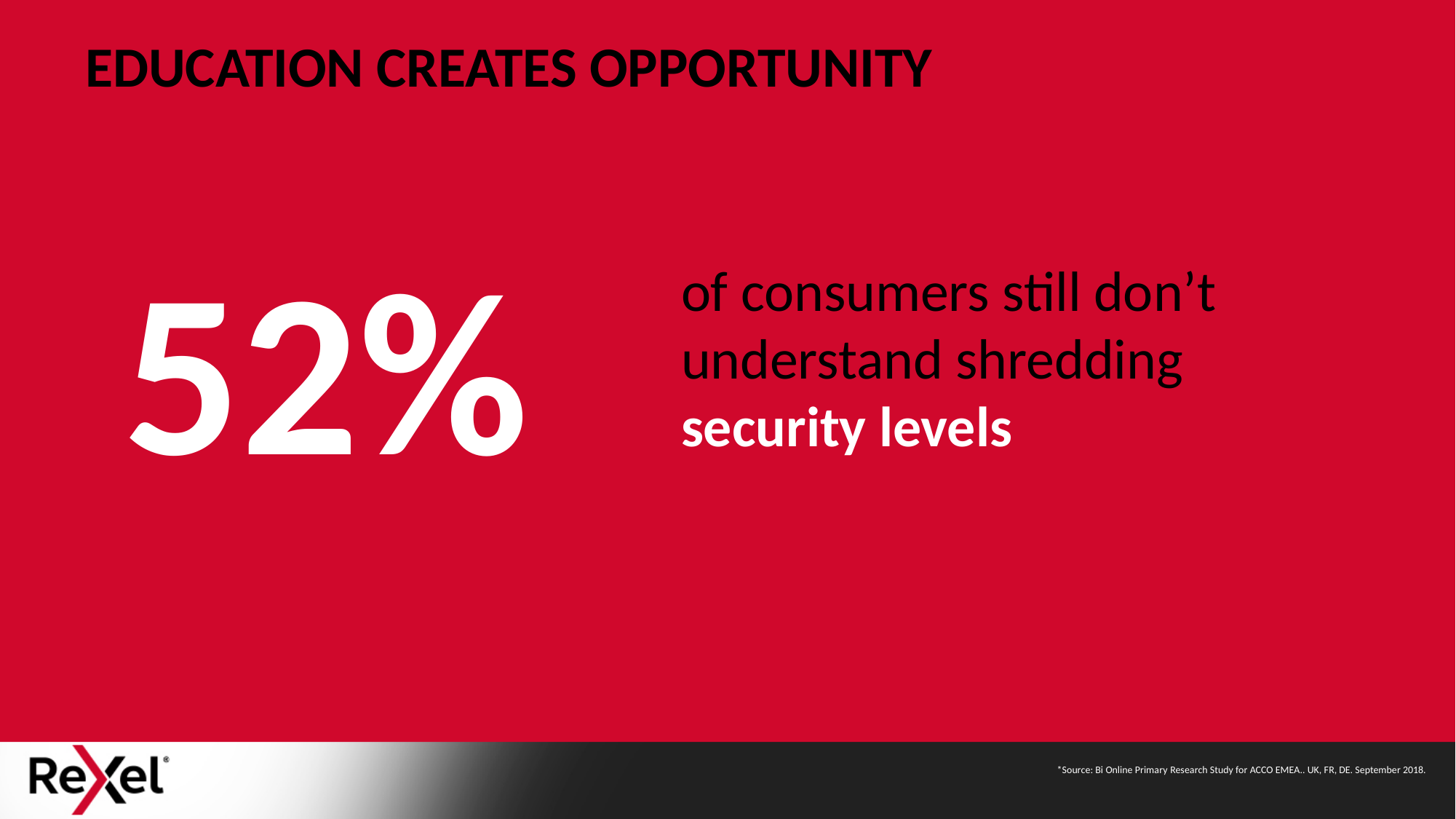

# Education creates opportunity
52%
of consumers still don’t understand shredding security levels

*Source: Bi Online Primary Research Study for ACCO EMEA.. UK, FR, DE. September 2018.